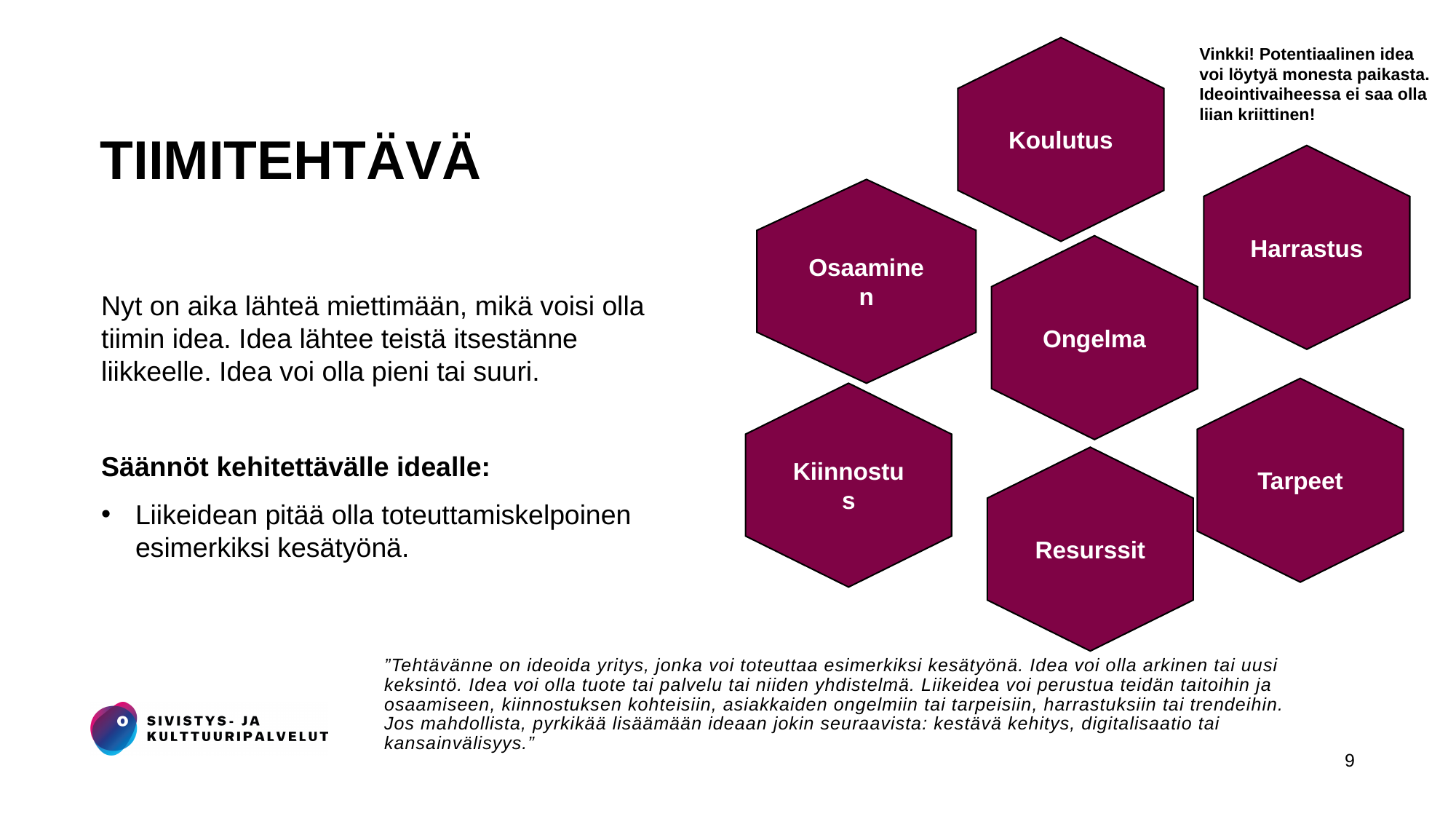

Koulutus
Vinkki! Potentiaalinen idea voi löytyä monesta paikasta. Ideointivaiheessa ei saa olla liian kriittinen!
# TIIMITEHTÄVÄ
Harrastus
Osaaminen
Ongelma
Nyt on aika lähteä miettimään, mikä voisi olla tiimin idea. Idea lähtee teistä itsestänne liikkeelle. Idea voi olla pieni tai suuri.

Säännöt kehitettävälle idealle:
Liikeidean pitää olla toteuttamiskelpoinen esimerkiksi kesätyönä.
Tarpeet
Kiinnostus
Resurssit
”Tehtävänne on ideoida yritys, jonka voi toteuttaa esimerkiksi kesätyönä. Idea voi olla arkinen tai uusi keksintö. Idea voi olla tuote tai palvelu tai niiden yhdistelmä. Liikeidea voi perustua teidän taitoihin ja osaamiseen, kiinnostuksen kohteisiin, asiakkaiden ongelmiin tai tarpeisiin, harrastuksiin tai trendeihin. Jos mahdollista, pyrkikää lisäämään ideaan jokin seuraavista: kestävä kehitys, digitalisaatio tai kansainvälisyys.”

9
23.3.2023